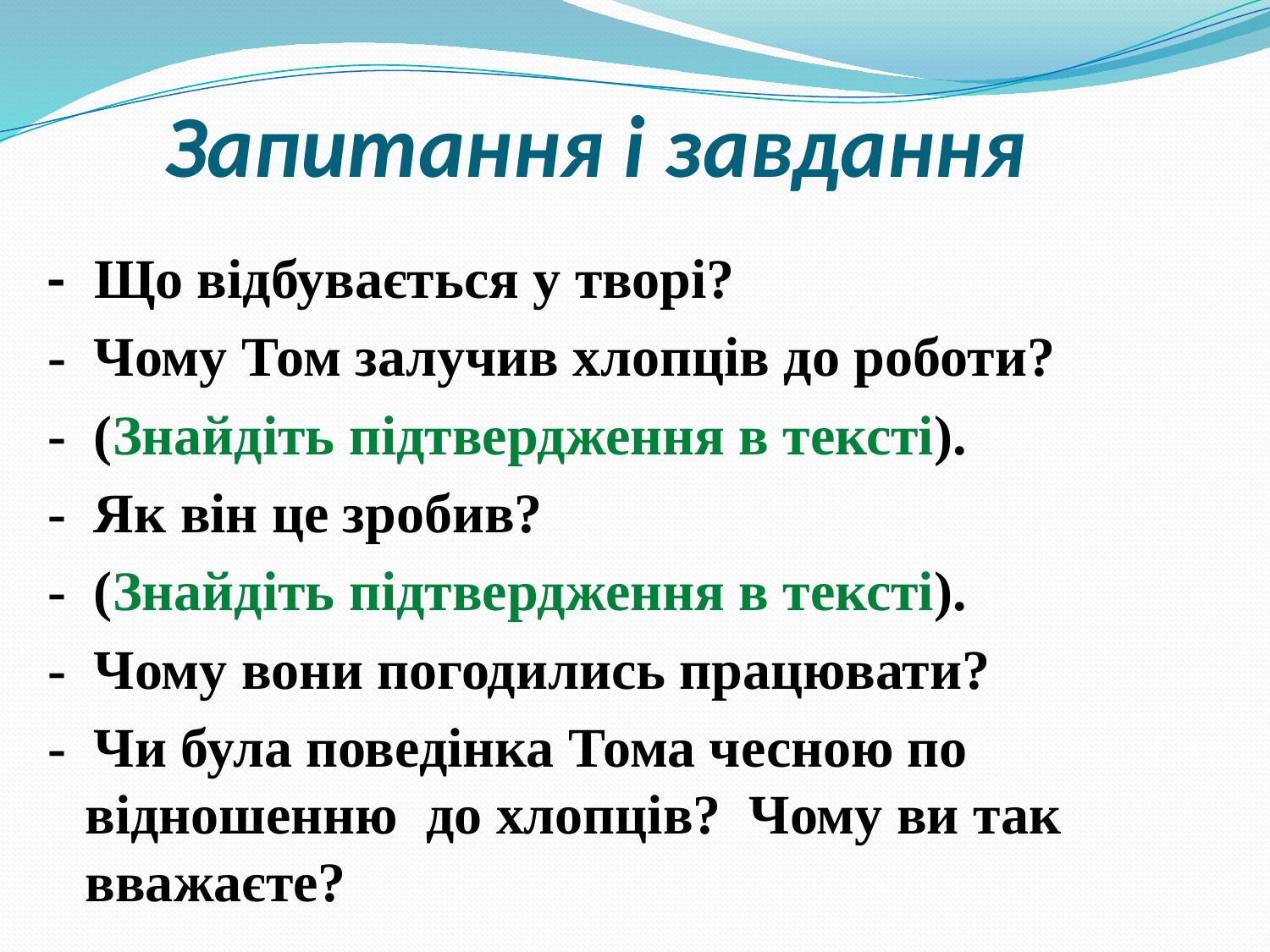

# Запитання і завдання
-  Що відбувається у творі?
-  Чому Том залучив хлопців до роботи?
-  (Знайдіть підтвердження в тексті).
-  Як він це зробив?
-  (Знайдіть підтвердження в тексті).
-  Чому вони погодились працювати?
-  Чи була поведінка Тома чесною по відношенню  до хлопців?  Чому ви так вважаєте?